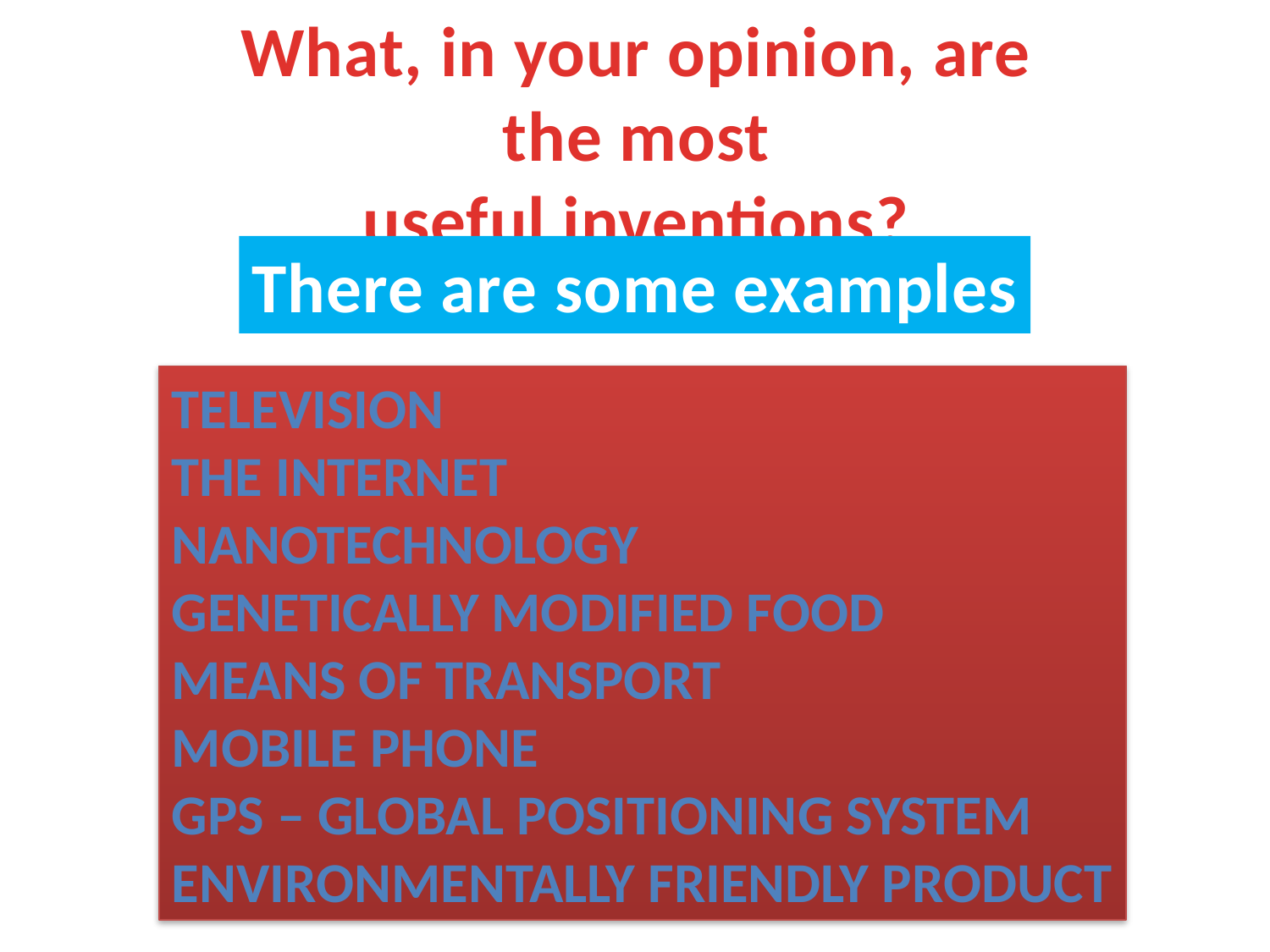

What, in your opinion, are
the most
useful inventions?
There are some examples
television
the internet
nanotechnology
genetically modified food
means of transport
mobile phone
GPS – Global Positioning System
environmentally friendly product